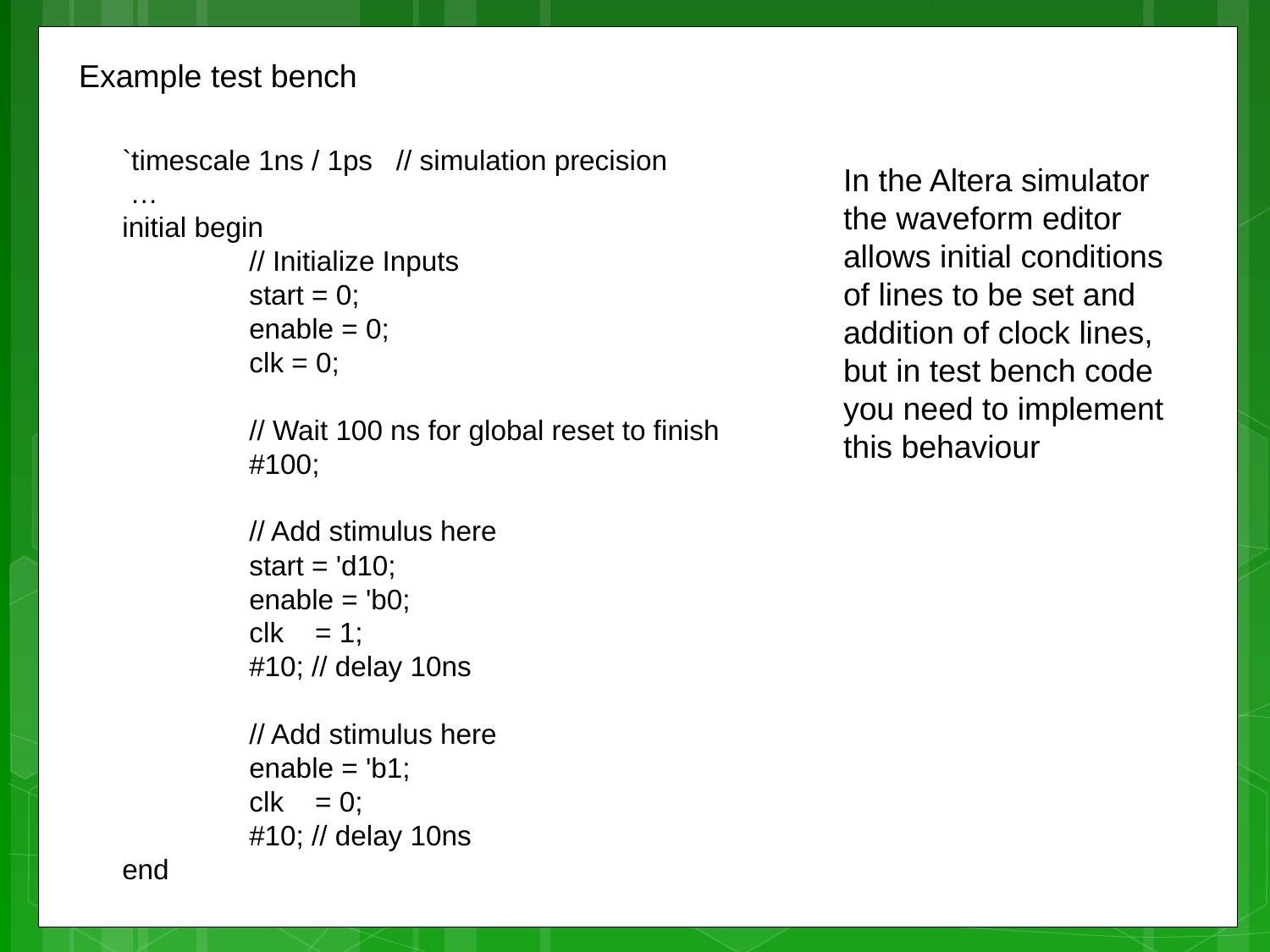

Example test bench
`timescale 1ns / 1ps   // simulation precision
 …
initial begin
	// Initialize Inputs
	start = 0;
	enable = 0;
	clk = 0;

	// Wait 100 ns for global reset to finish
	#100;

	// Add stimulus here
	start = 'd10;
	enable = 'b0;
	clk    = 1;
	#10; // delay 10ns

	// Add stimulus here
	enable = 'b1;
	clk    = 0;
	#10; // delay 10ns
end
In the Altera simulator the waveform editor allows initial conditions of lines to be set and addition of clock lines, but in test bench code you need to implement this behaviour